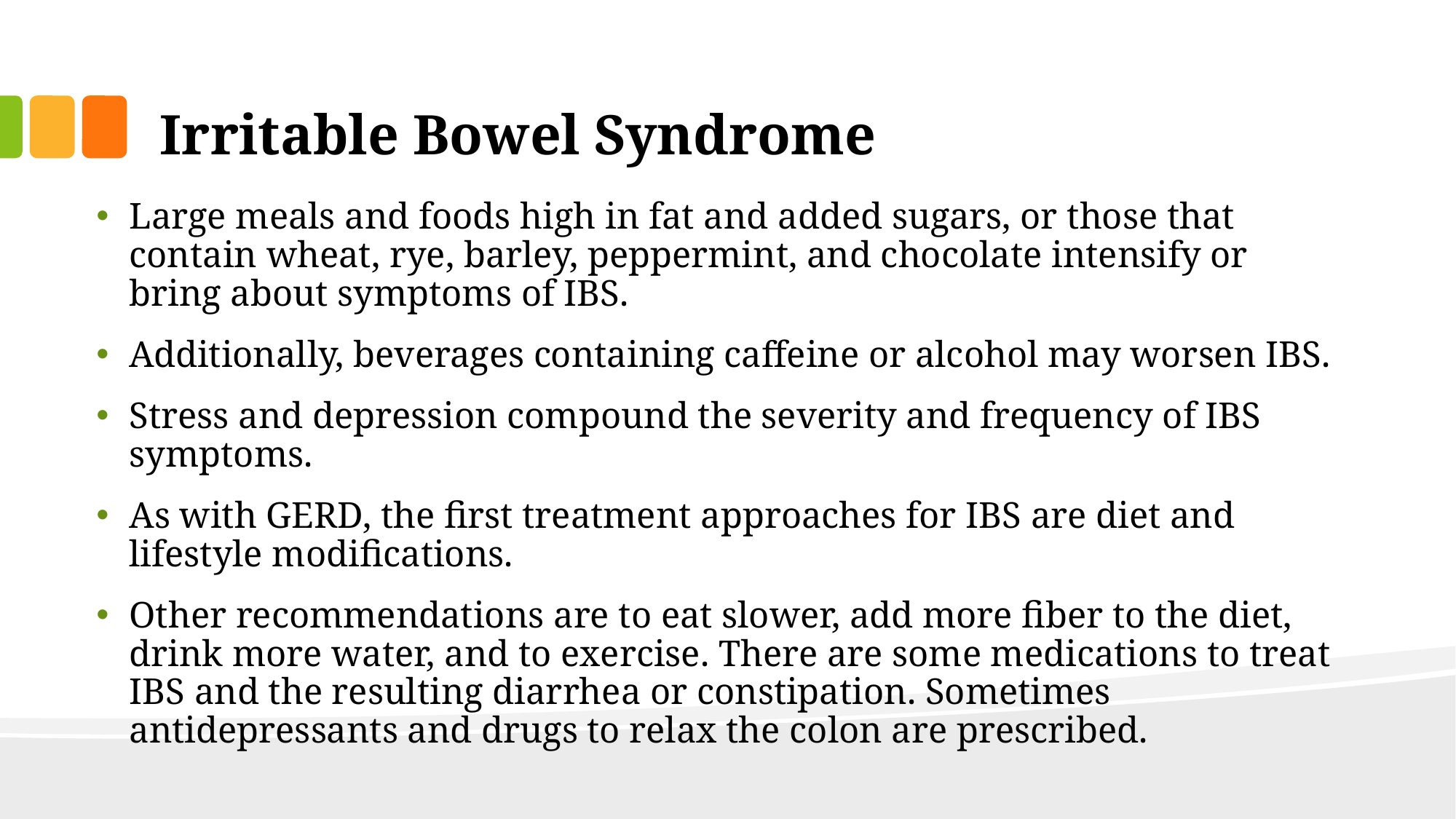

# Irritable Bowel Syndrome
Large meals and foods high in fat and added sugars, or those that contain wheat, rye, barley, peppermint, and chocolate intensify or bring about symptoms of IBS.
Additionally, beverages containing caffeine or alcohol may worsen IBS.
Stress and depression compound the severity and frequency of IBS symptoms.
As with GERD, the first treatment approaches for IBS are diet and lifestyle modifications.
Other recommendations are to eat slower, add more fiber to the diet, drink more water, and to exercise. There are some medications to treat IBS and the resulting diarrhea or constipation. Sometimes antidepressants and drugs to relax the colon are prescribed.